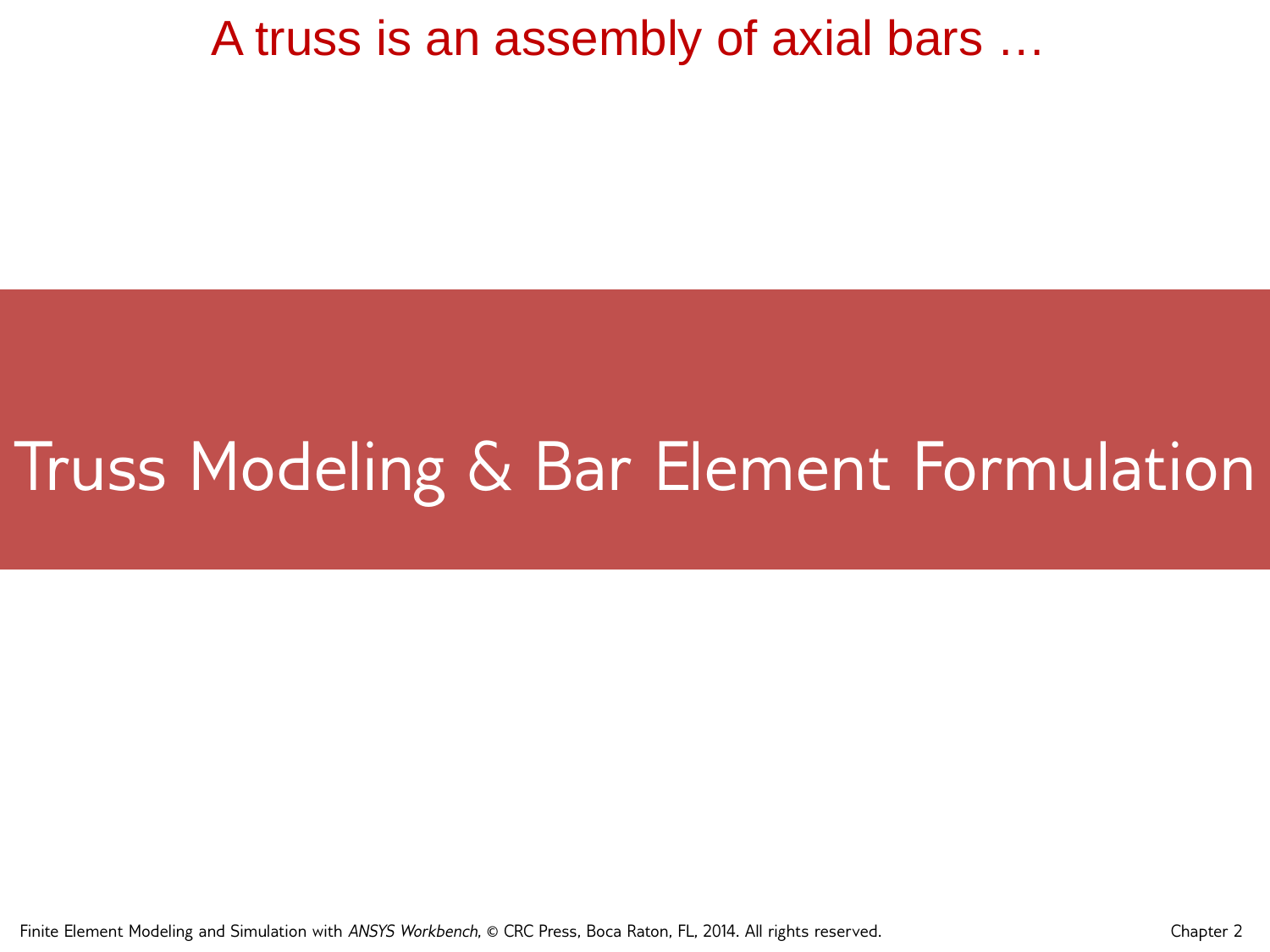

A truss is an assembly of axial bars …
Truss Modeling & Bar Element Formulation